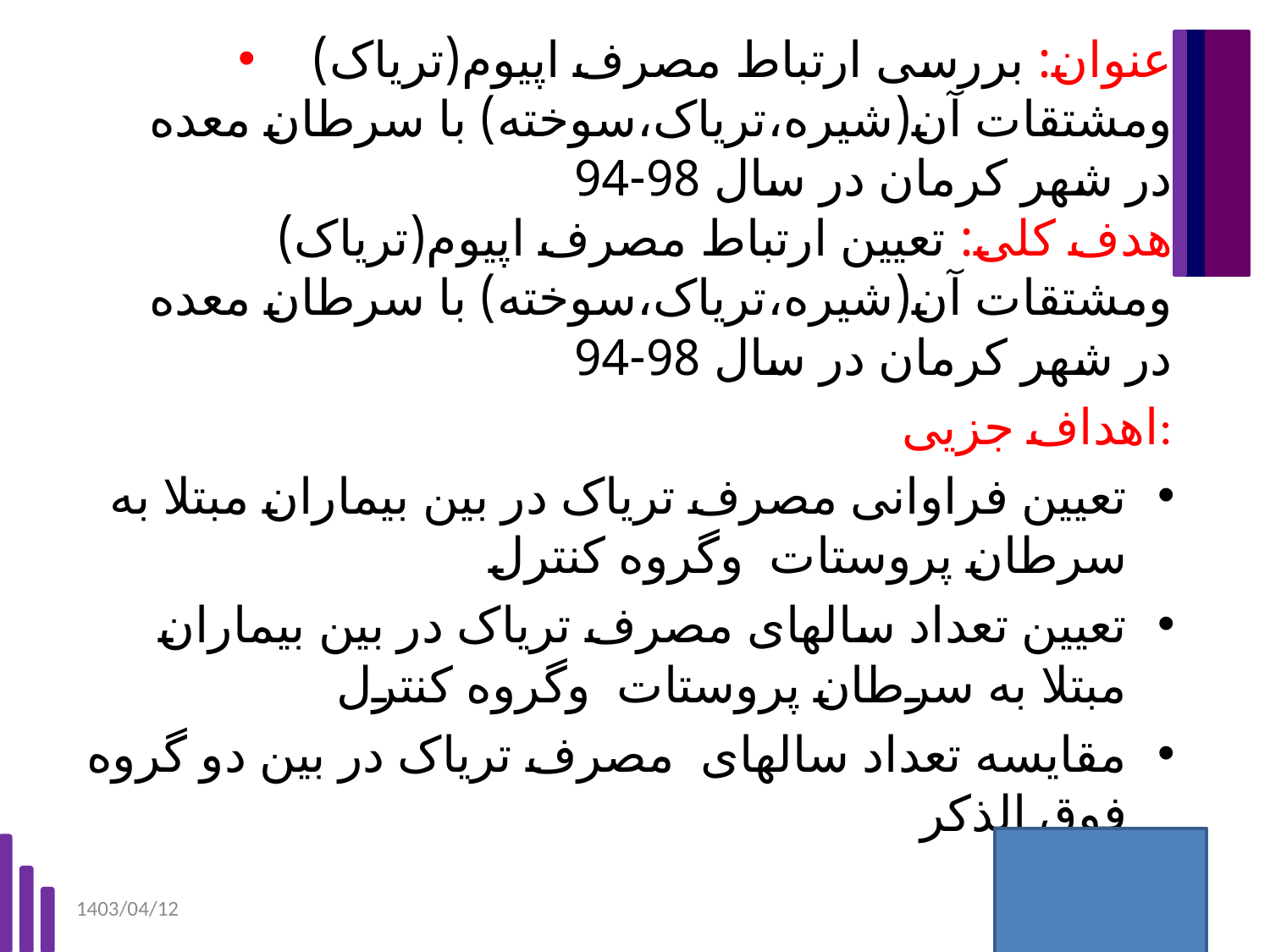

عنوان: بررسی ارتباط مصرف اپیوم(تریاک) ومشتقات آن(شیره،تریاک،سوخته) با سرطان معده در شهر کرمان در سال 98-94
هدف کلی: تعیین ارتباط مصرف اپیوم(تریاک) ومشتقات آن(شیره،تریاک،سوخته) با سرطان معده در شهر کرمان در سال 98-94
اهداف جزیی:
تعیین فراوانی مصرف تریاک در بین بیماران مبتلا به سرطان پروستات  وگروه کنترل
تعیین تعداد سالهای مصرف تریاک در بین بیماران مبتلا به سرطان پروستات  وگروه کنترل
مقایسه تعداد سالهای  مصرف تریاک در بین دو گروه فوق الذکر

1403/04/12